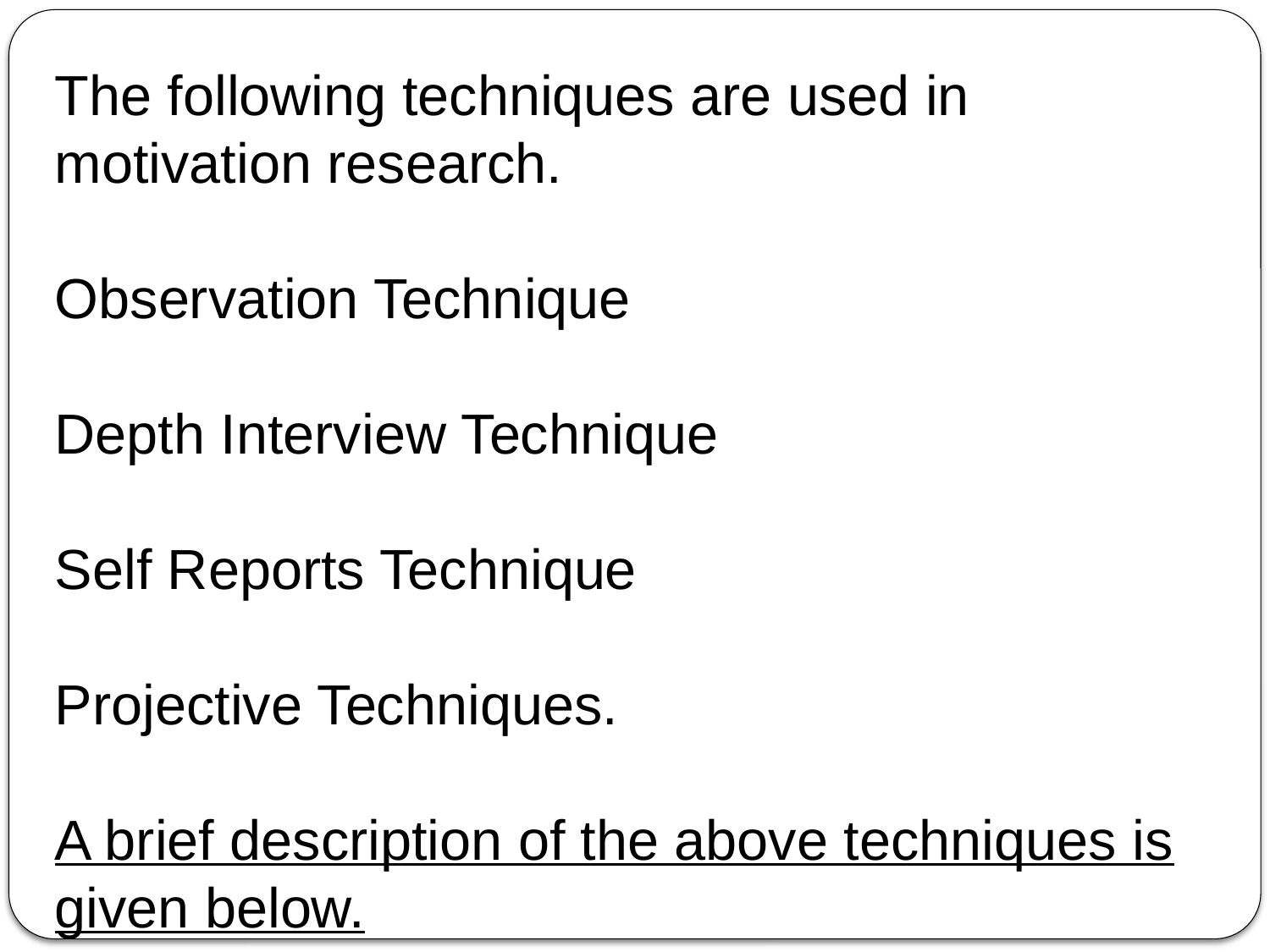

The following techniques are used in motivation research.

Observation Technique

Depth Interview Technique

Self Reports Technique

Projective Techniques.

A brief description of the above techniques is given below.